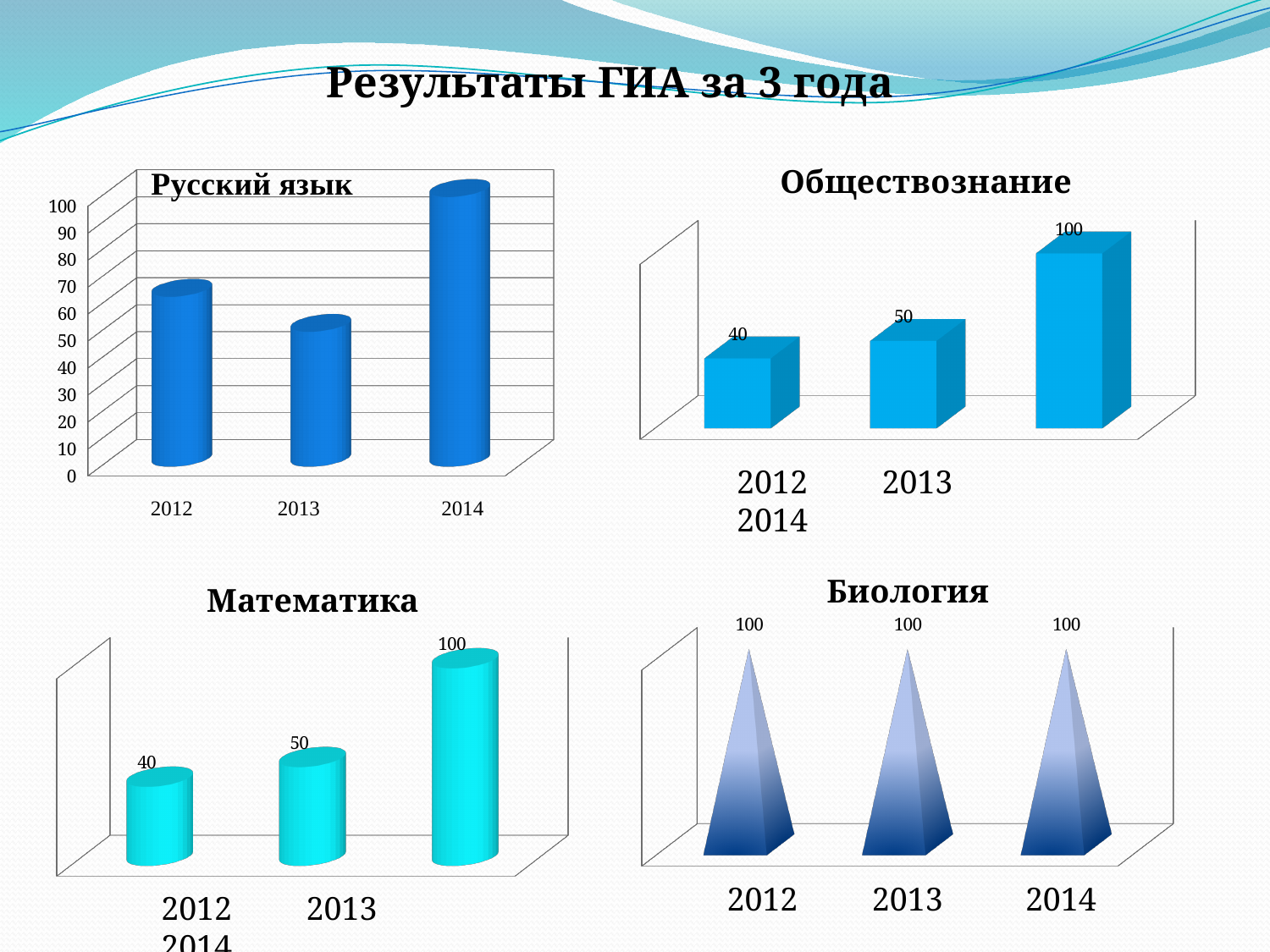

Результаты ГИА за 3 года

[unsupported chart]

[unsupported chart]

2012         2013           2014

[unsupported chart]

[unsupported chart]

2012         2013          2014
2012         2013          2014